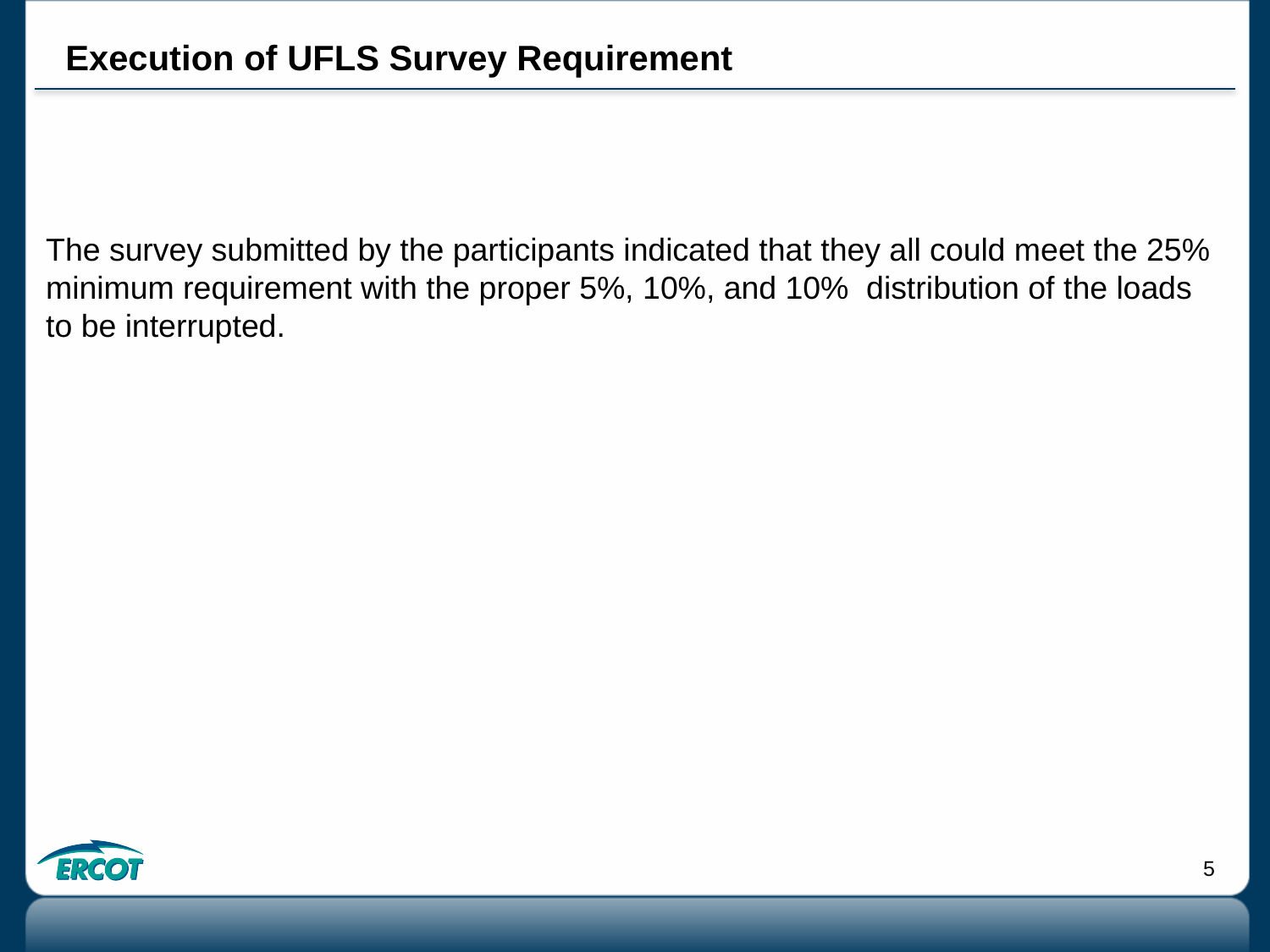

# Execution of UFLS Survey Requirement
The survey submitted by the participants indicated that they all could meet the 25% minimum requirement with the proper 5%, 10%, and 10%  distribution of the loads to be interrupted.